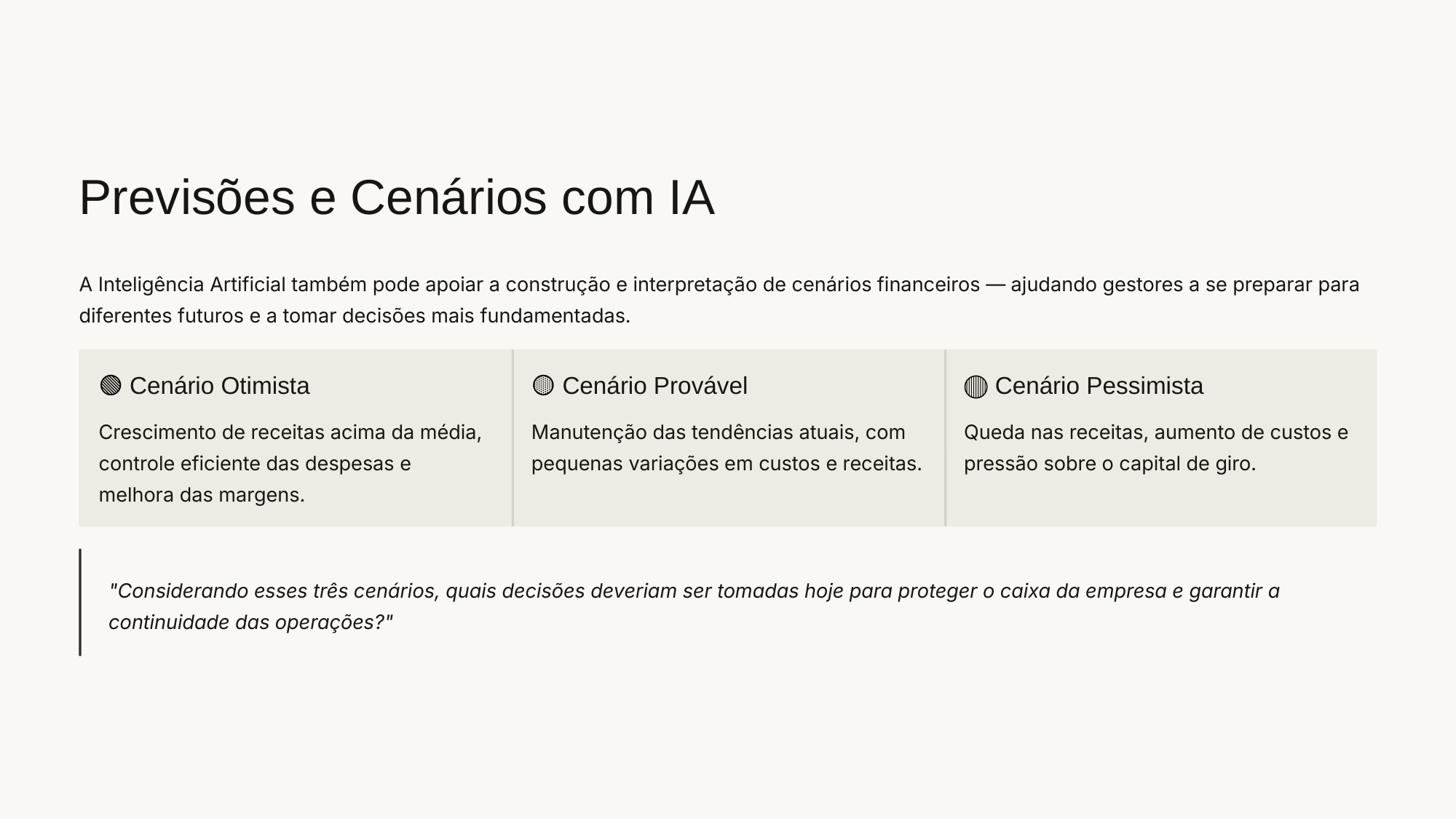

Previsões e Cenários com IA
A Inteligência Artificial também pode apoiar a construção e interpretação de cenários financeiros — ajudando gestores a se preparar para diferentes futuros e a tomar decisões mais fundamentadas.

🟢 Cenário Otimista
🟡 Cenário Provável
🔴 Cenário Pessimista
Crescimento de receitas acima da média, controle eficiente das despesas e melhora das margens.
Manutenção das tendências atuais, com pequenas variações em custos e receitas.
Queda nas receitas, aumento de custos e pressão sobre o capital de giro.

"Considerando esses três cenários, quais decisões deveriam ser tomadas hoje para proteger o caixa da empresa e garantir a continuidade das operações?"